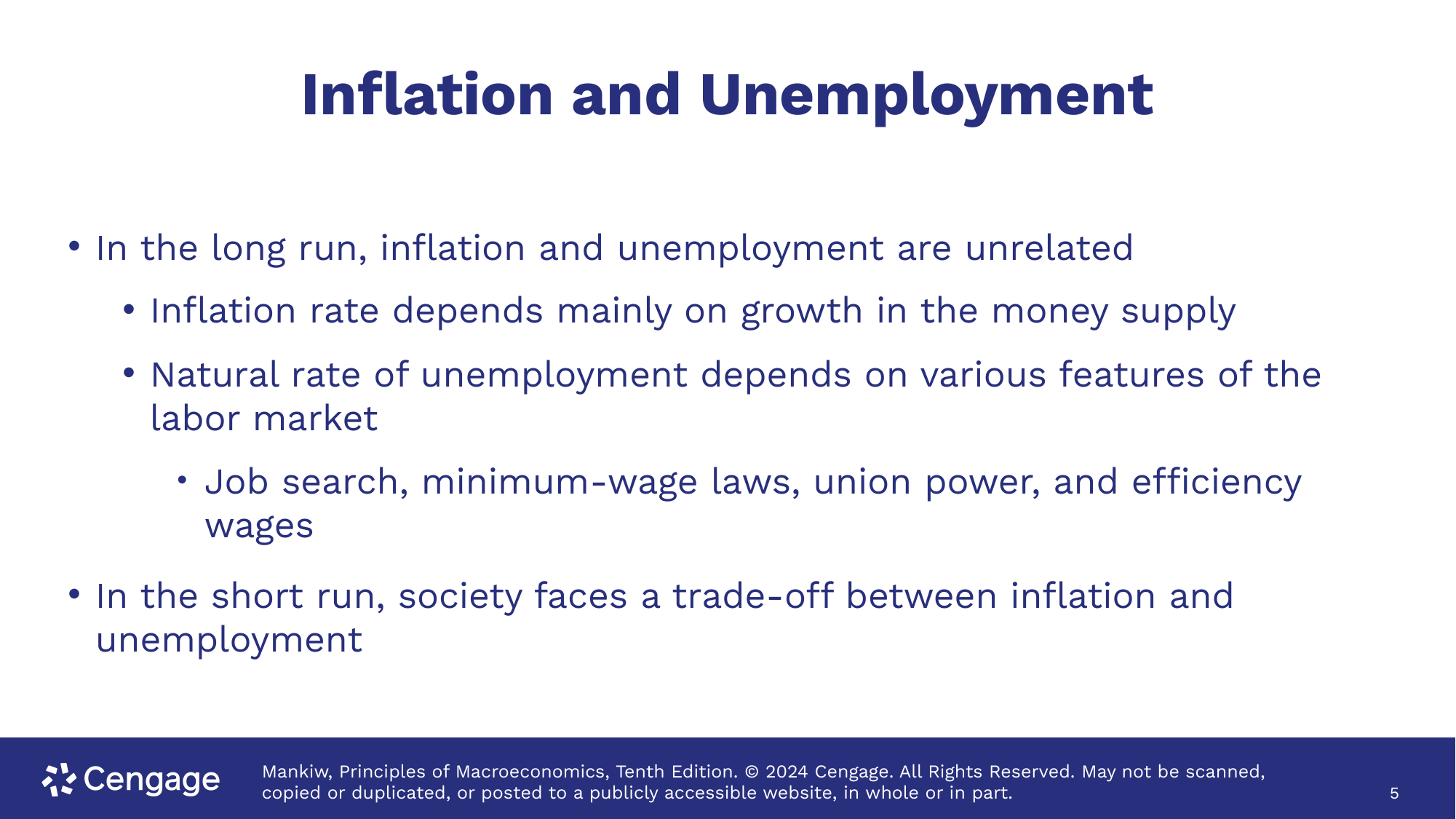

# Inflation and Unemployment
In the long run, inflation and unemployment are unrelated
Inflation rate depends mainly on growth in the money supply
Natural rate of unemployment depends on various features of the labor market
Job search, minimum-wage laws, union power, and efficiency wages
In the short run, society faces a trade-off between inflation and unemployment